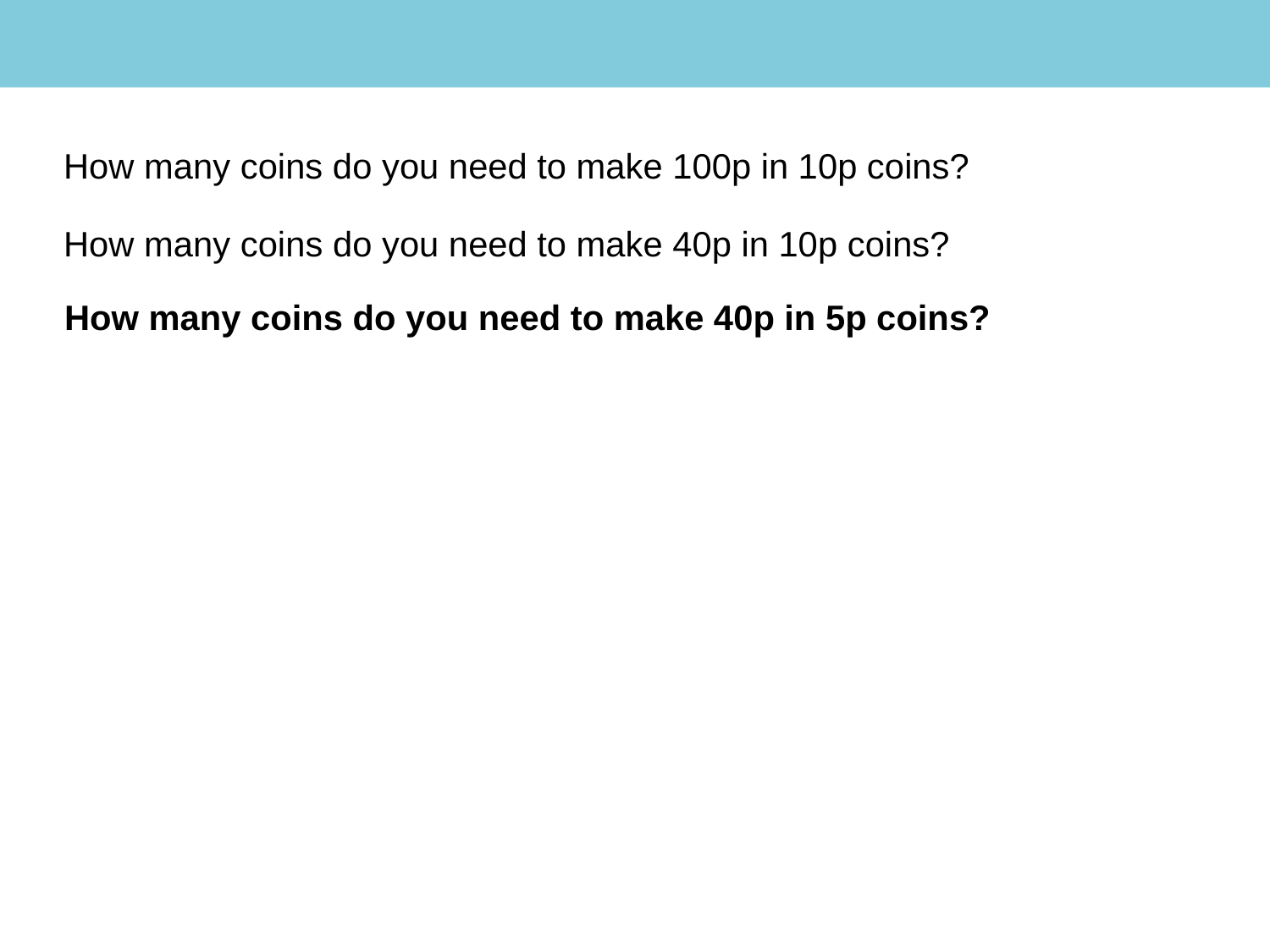

KS1 Multiplication Lesson 17
#
How many coins do you need to make 100p in 10p coins?
How many coins do you need to make 40p in 10p coins?
How many coins do you need to make 40p in 5p coins?